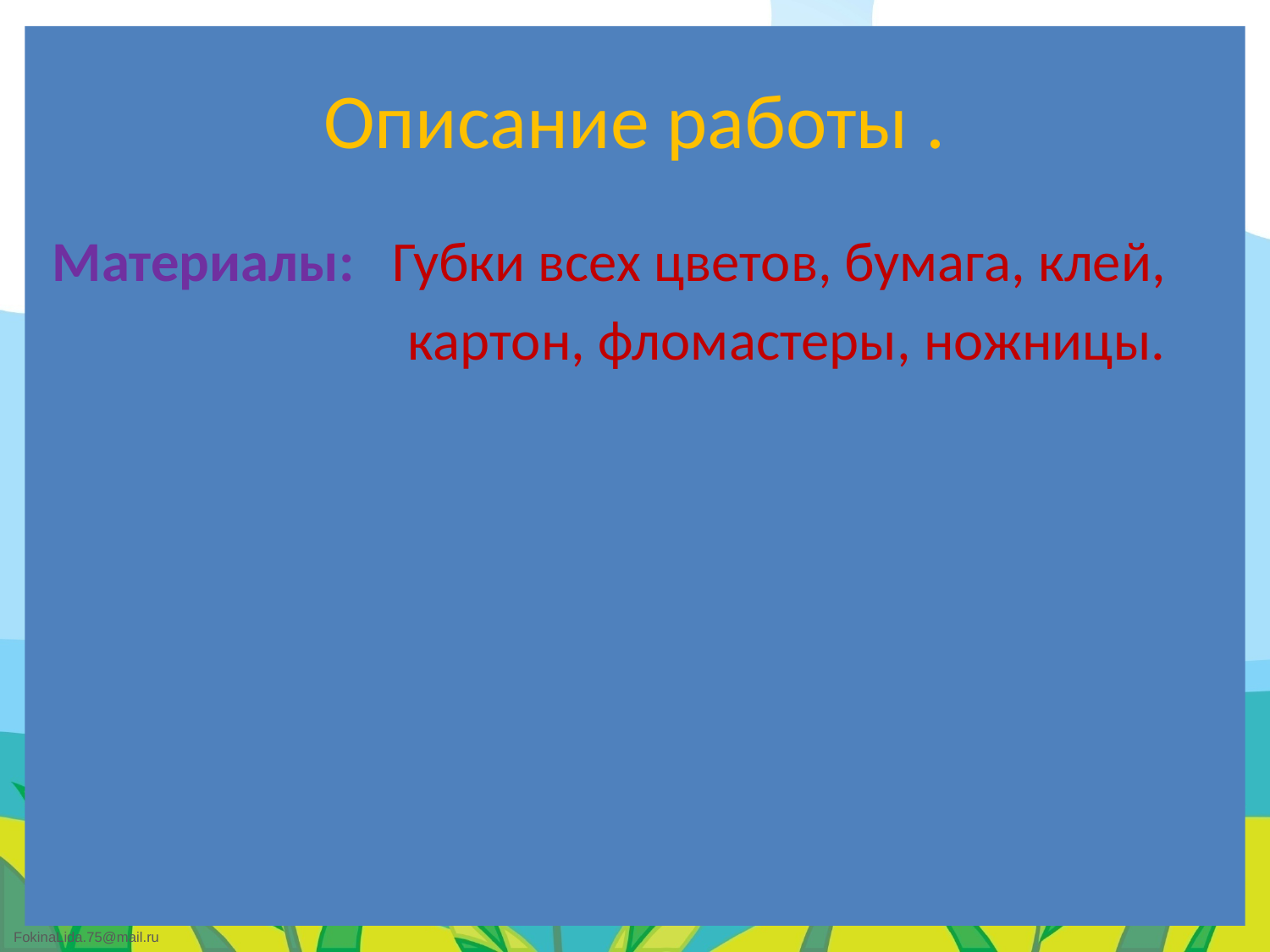

# Описание работы .
Материалы:   Губки всех цветов, бумага, клей,
                            картон, фломастеры, ножницы.